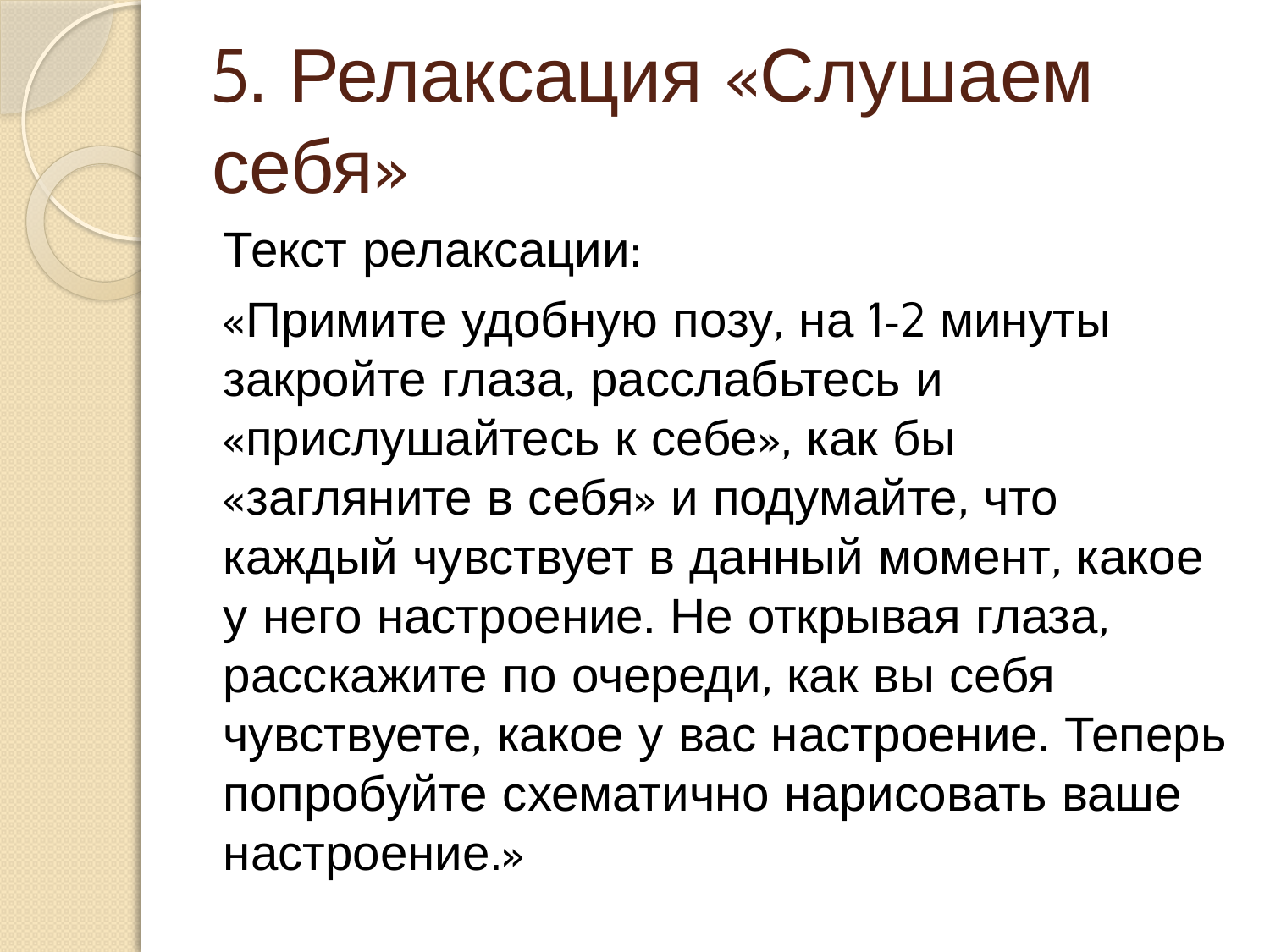

# 5. Релаксация «Слушаем себя»
Текст релаксации:
«Примите удобную позу, на 1-2 минуты закройте глаза, расслабьтесь и «прислушайтесь к себе», как бы  «загляните в себя» и подумайте, что каждый чувствует в данный момент, какое у него настроение. Не открывая глаза, расскажите по очереди, как вы себя чувствуете, какое у вас настроение. Теперь попробуйте схематично нарисовать ваше настроение.»